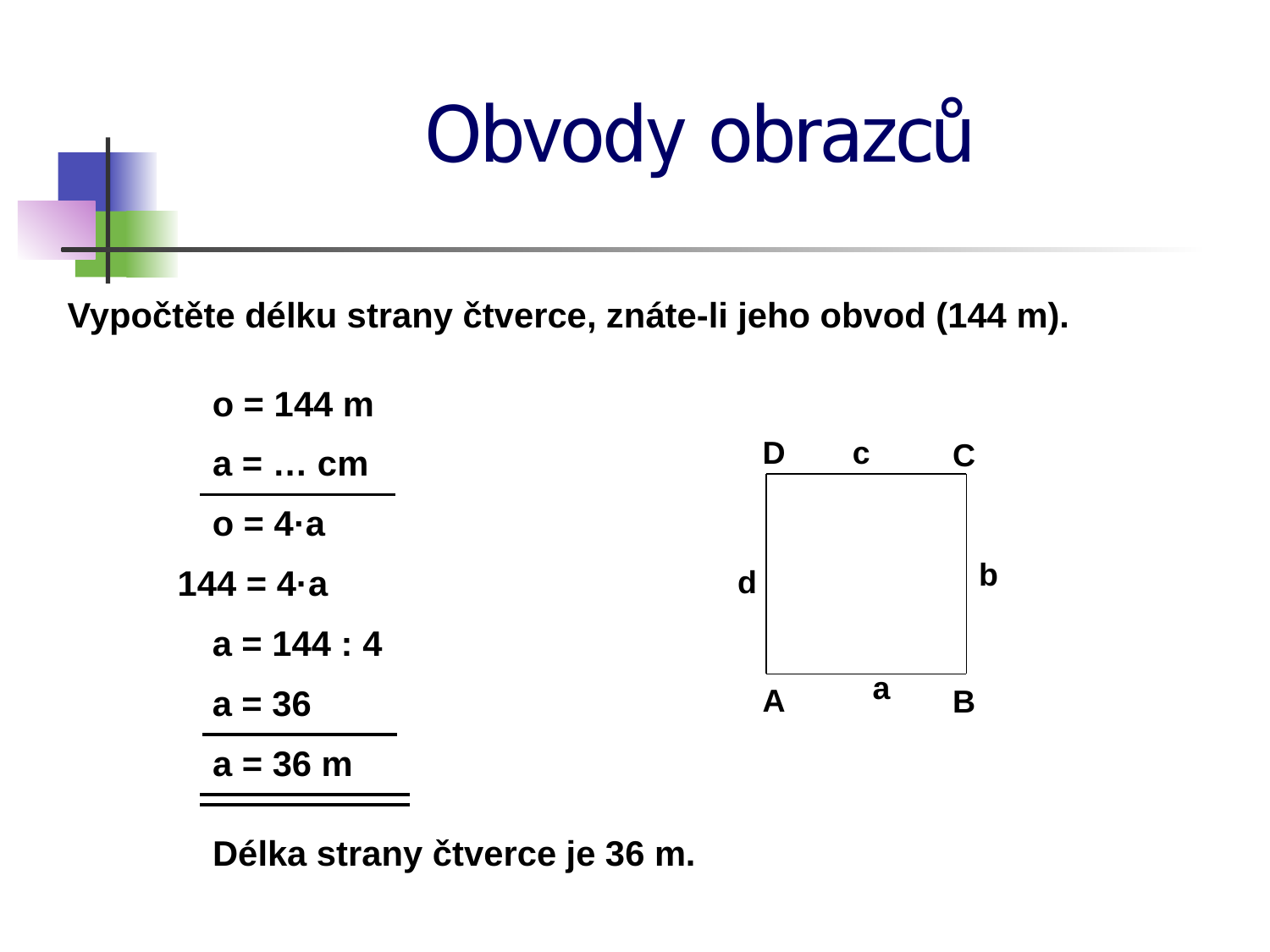

# Obvody obrazců
Vypočtěte délku strany čtverce, znáte-li jeho obvod (144 m).
o = 144 m
D
c
C
a = … cm
o = 4·a
b
144 = 4·a
d
a = 144 : 4
a
A
B
a = 36
a = 36 m
Délka strany čtverce je 36 m.